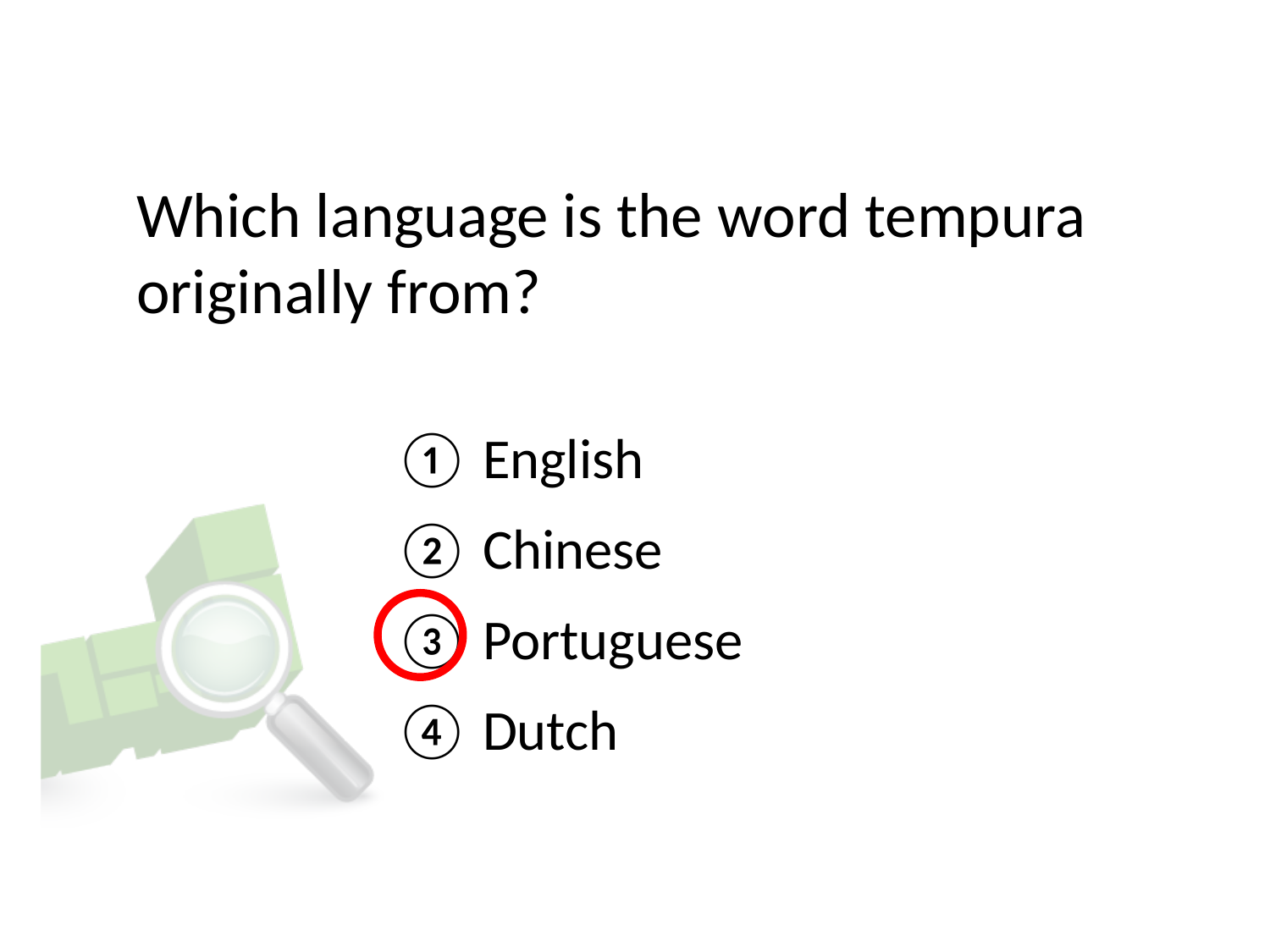

# Which language is the word tempura originally from?
① English
② Chinese
③ Portuguese
④ Dutch